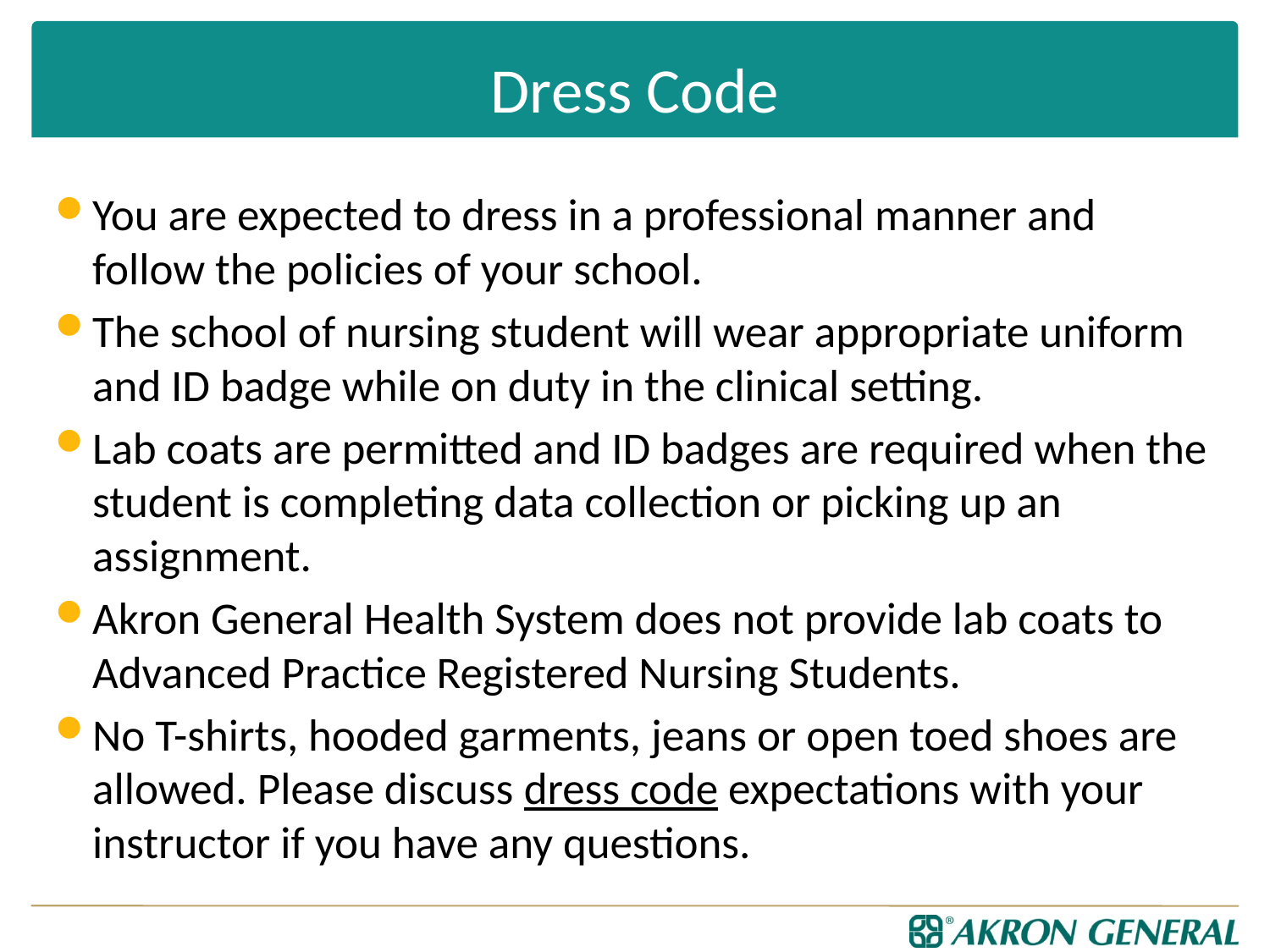

# Dress Code
You are expected to dress in a professional manner and follow the policies of your school.
The school of nursing student will wear appropriate uniform and ID badge while on duty in the clinical setting.
Lab coats are permitted and ID badges are required when the student is completing data collection or picking up an assignment.
Akron General Health System does not provide lab coats to Advanced Practice Registered Nursing Students.
No T-shirts, hooded garments, jeans or open toed shoes are allowed. Please discuss dress code expectations with your instructor if you have any questions.